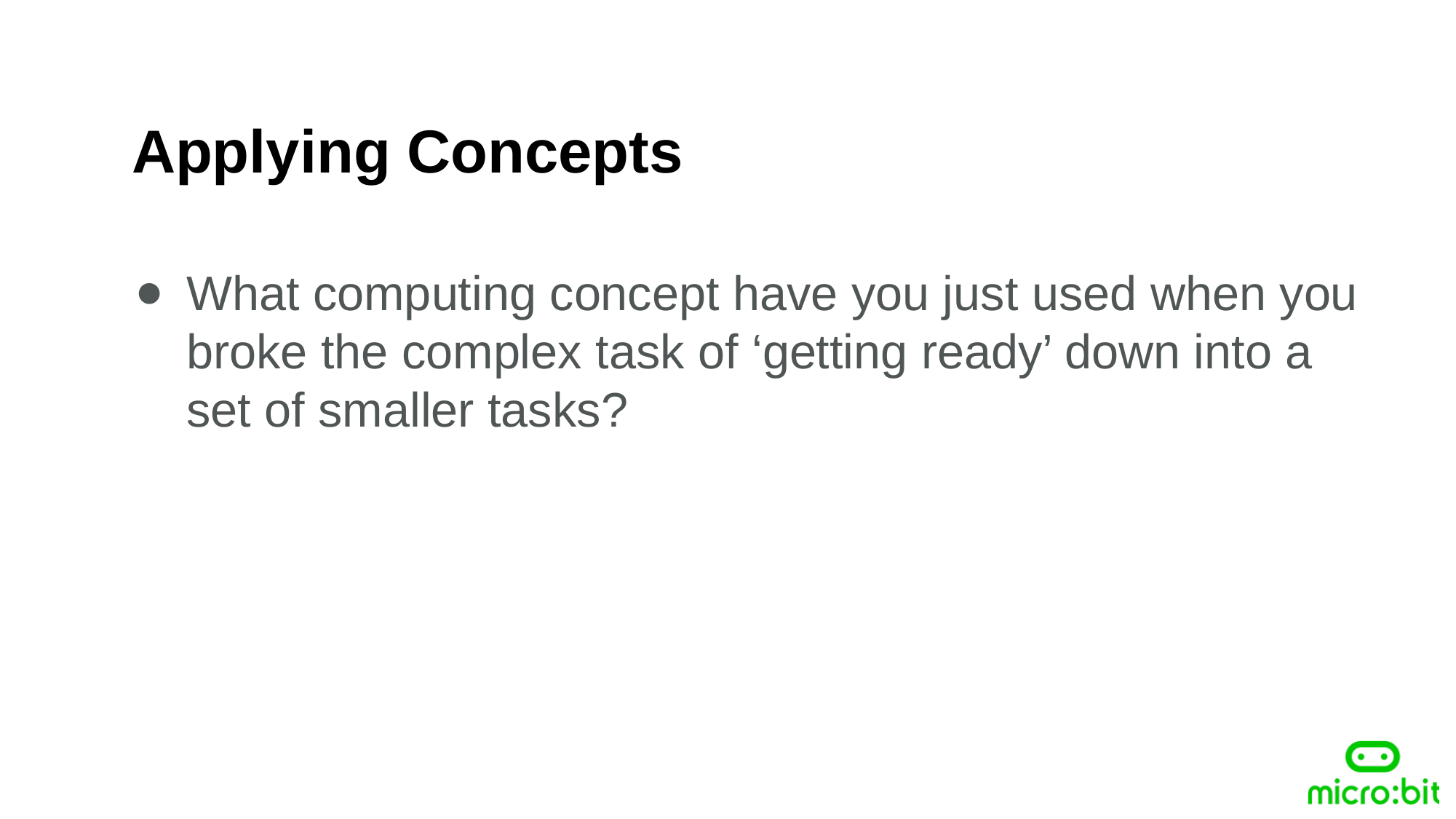

Applying Concepts

What computing concept have you just used when you broke the complex task of ‘getting ready’ down into a set of smaller tasks?